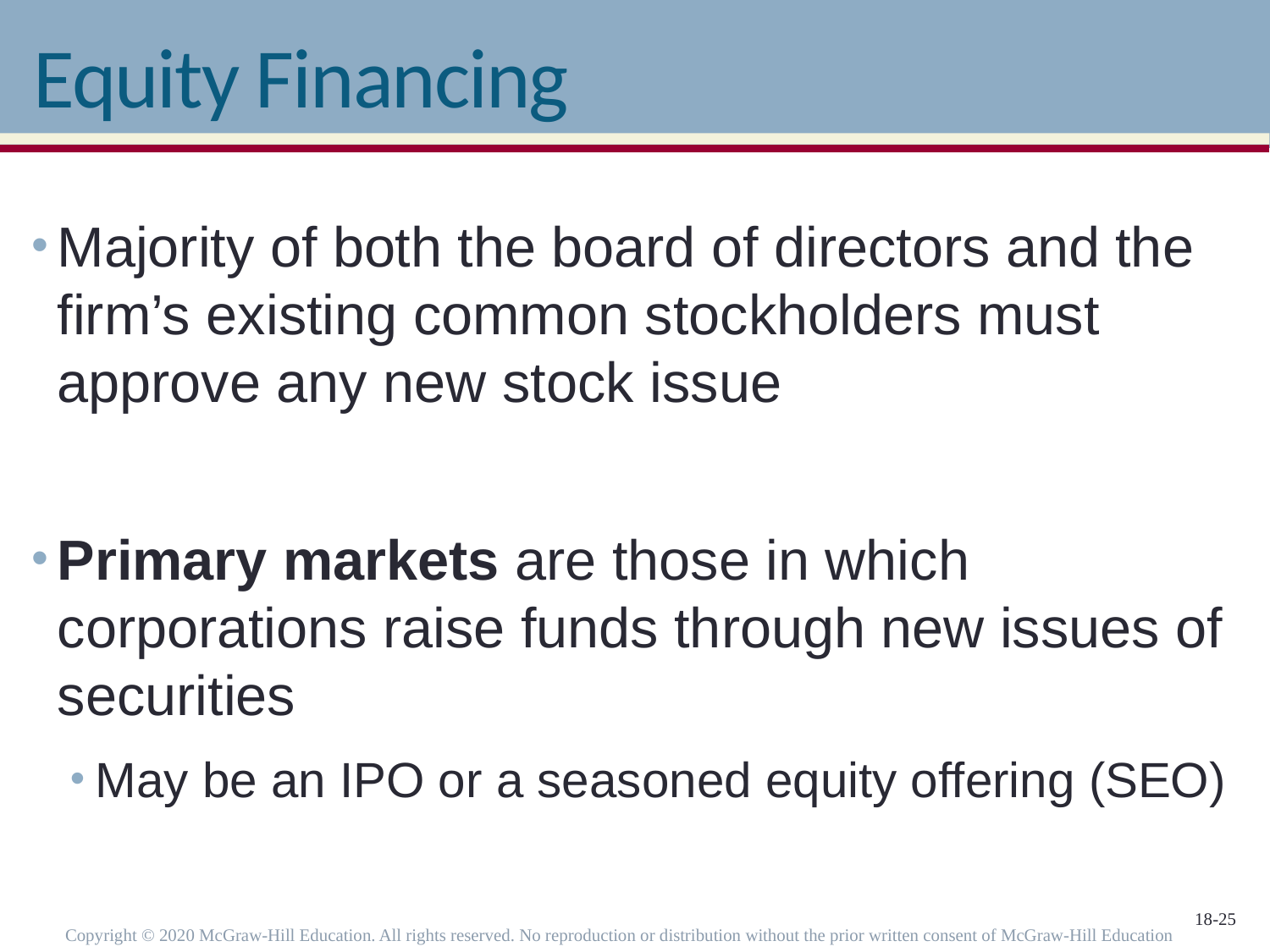

# Equity Financing
Majority of both the board of directors and the firm’s existing common stockholders must approve any new stock issue

Primary markets are those in which corporations raise funds through new issues of securities
May be an IPO or a seasoned equity offering (SEO)
Copyright © 2020 McGraw-Hill Education. All rights reserved. No reproduction or distribution without the prior written consent of McGraw-Hill Education